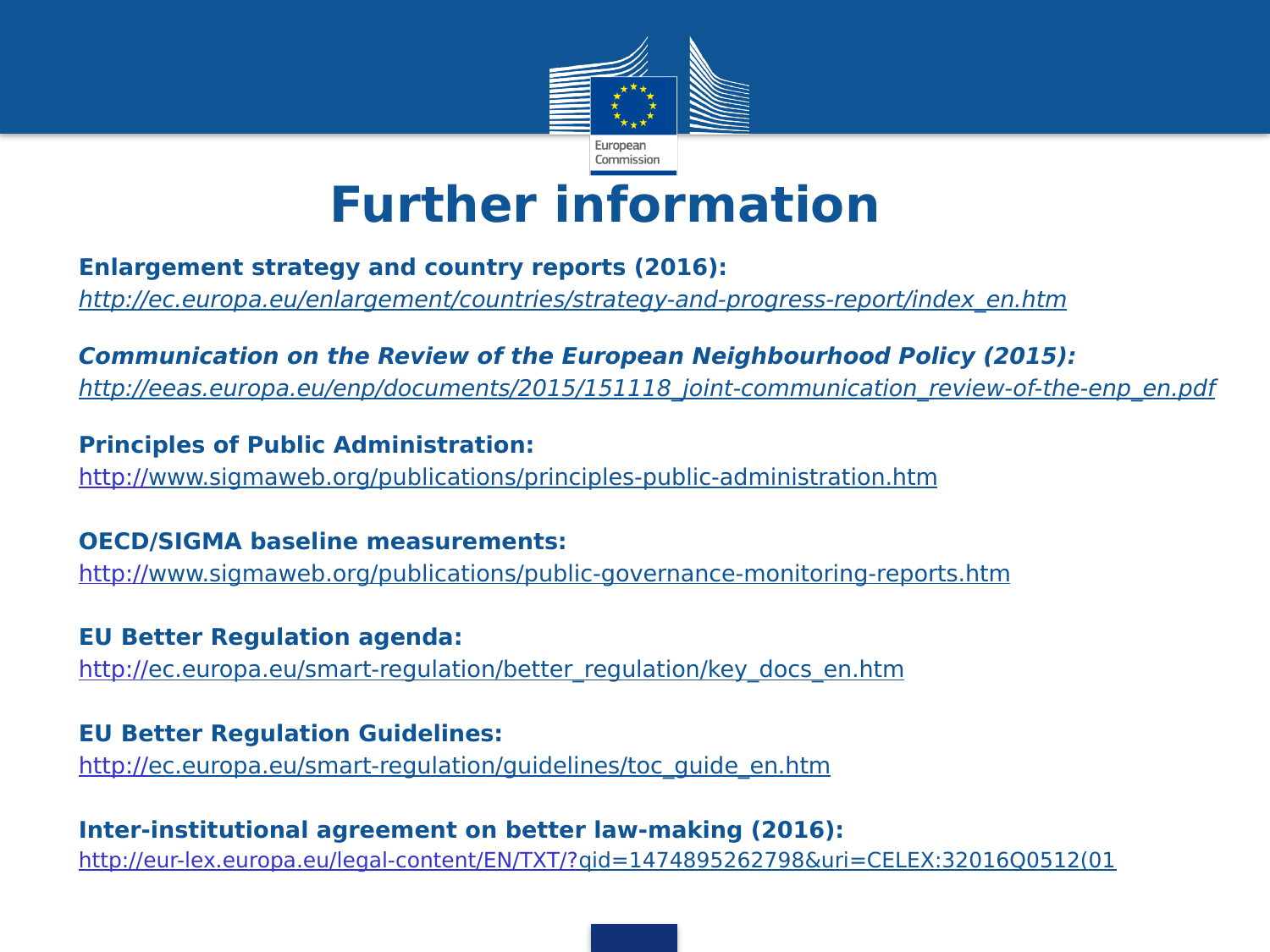

Further information
Enlargement strategy and country reports (2016):
http://ec.europa.eu/enlargement/countries/strategy-and-progress-report/index_en.htm

Communication on the Review of the European Neighbourhood Policy (2015):
http://eeas.europa.eu/enp/documents/2015/151118_joint-communication_review-of-the-enp_en.pdf

Principles of Public Administration:
http://www.sigmaweb.org/publications/principles-public-administration.htm

OECD/SIGMA baseline measurements:
http://www.sigmaweb.org/publications/public-governance-monitoring-reports.htm

EU Better Regulation agenda:
http://ec.europa.eu/smart-regulation/better_regulation/key_docs_en.htm

EU Better Regulation Guidelines:
http://ec.europa.eu/smart-regulation/guidelines/toc_guide_en.htm

Inter-institutional agreement on better law-making (2016):
http://eur-lex.europa.eu/legal-content/EN/TXT/?qid=1474895262798&uri=CELEX:32016Q0512(01